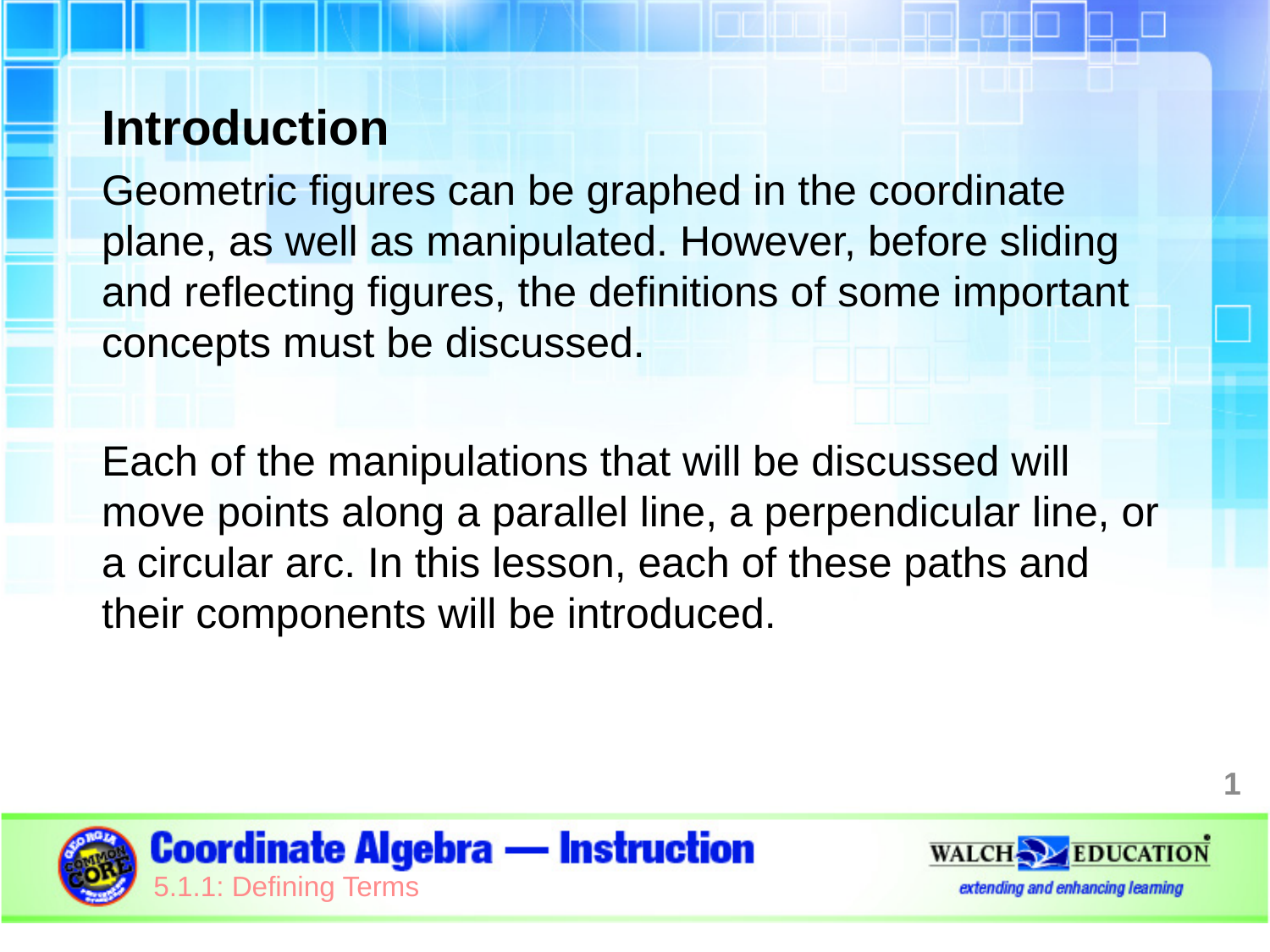

Introduction
Geometric figures can be graphed in the coordinate plane, as well as manipulated. However, before sliding and reflecting figures, the definitions of some important concepts must be discussed.

Each of the manipulations that will be discussed will move points along a parallel line, a perpendicular line, or a circular arc. In this lesson, each of these paths and their components will be introduced.
1
5.1.1: Defining Terms